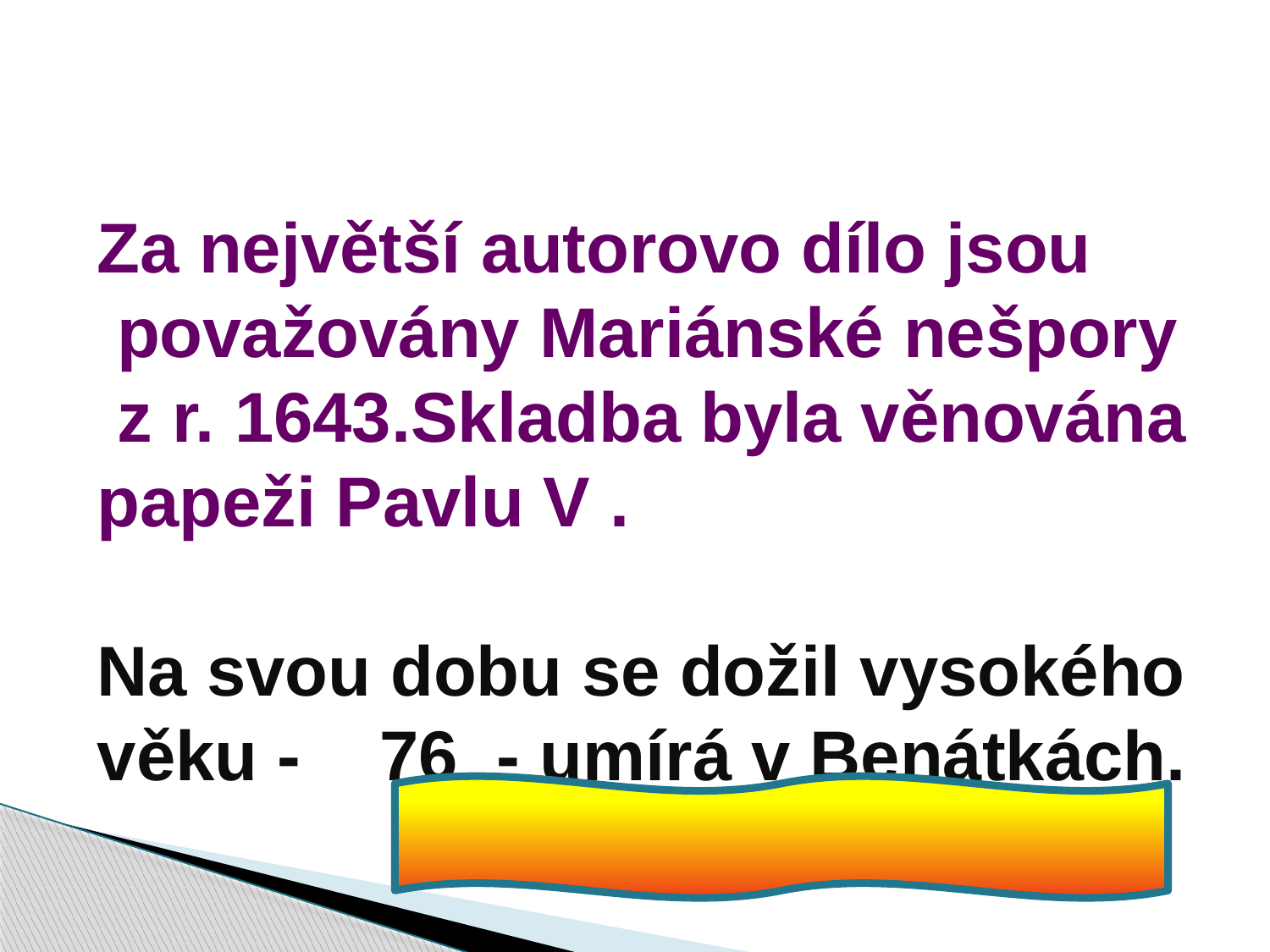

Za největší autorovo dílo jsou
 považovány Mariánské nešpory
 z r. 1643.Skladba byla věnována papeži Pavlu V .

Na svou dobu se dožil vysokého
věku -    76  - umírá v Benátkách.